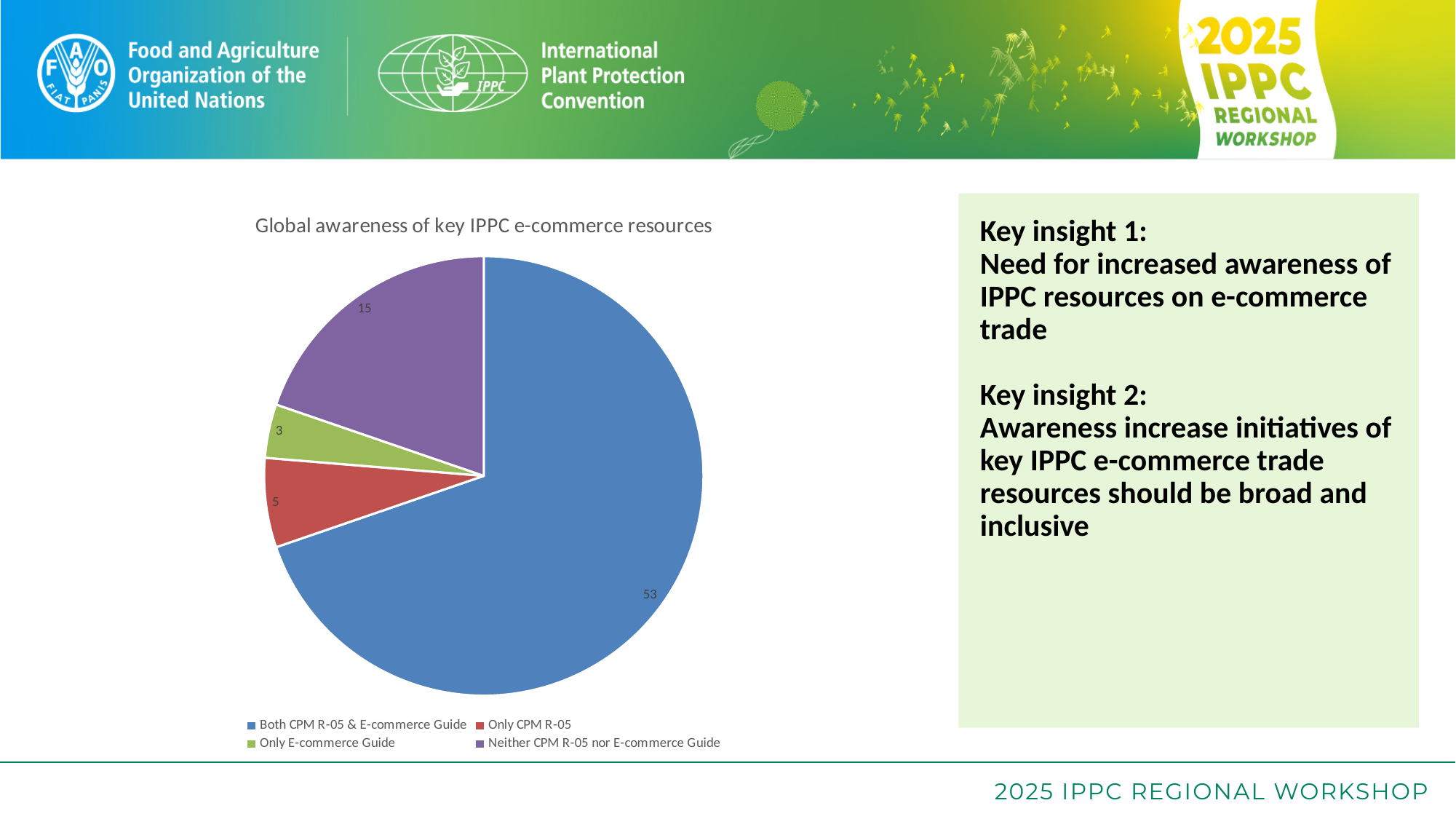

### Chart: Global awareness of key IPPC e-commerce resources

| Category | Number of respondents |
|---|---|
| Both CPM R-05 & E-commerce Guide | 53.0 |
| Only CPM R-05 | 5.0 |
| Only E-commerce Guide | 3.0 |
| Neither CPM R-05 nor E-commerce Guide | 15.0 |
# Key insight 1:
Need for increased awareness of IPPC resources on e-commerce trade
Key insight 2:
Awareness increase initiatives of key IPPC e-commerce trade resources should be broad and inclusive